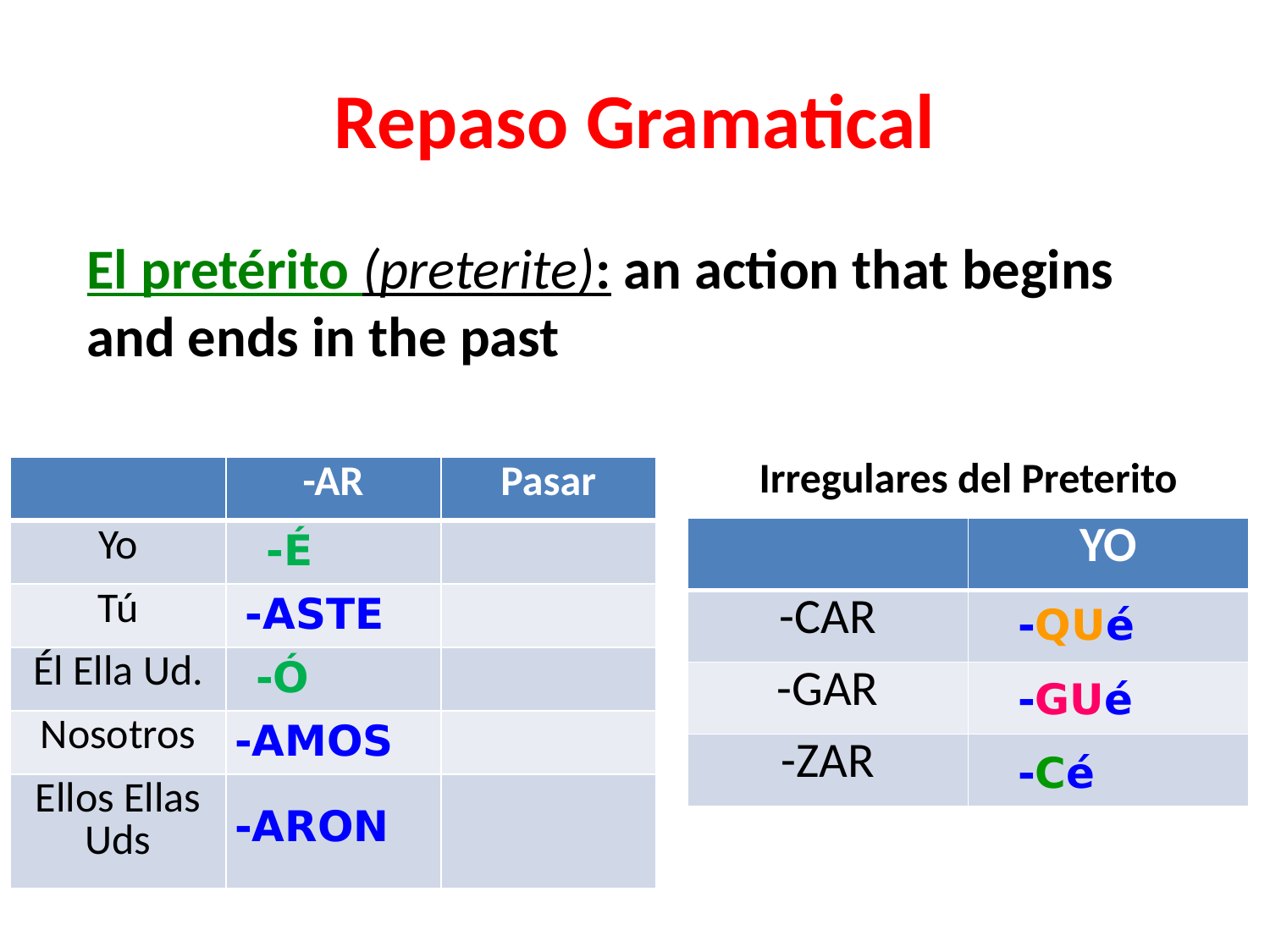

# Repaso Gramatical
El pretérito (preterite): an action that begins and ends in the past
Irregulares del Preterito
|  | -AR | Pasar |
| --- | --- | --- |
| Yo |  |  |
| Tú |  |  |
| Él Ella Ud. |  |  |
| Nosotros |  |  |
| Ellos Ellas Uds |  |  |
-É
|  | YO |
| --- | --- |
| -CAR |  |
| -GAR |  |
| -ZAR |  |
-ASTE
-QUé
-Ó
-GUé
-AMOS
-Cé
-ARON